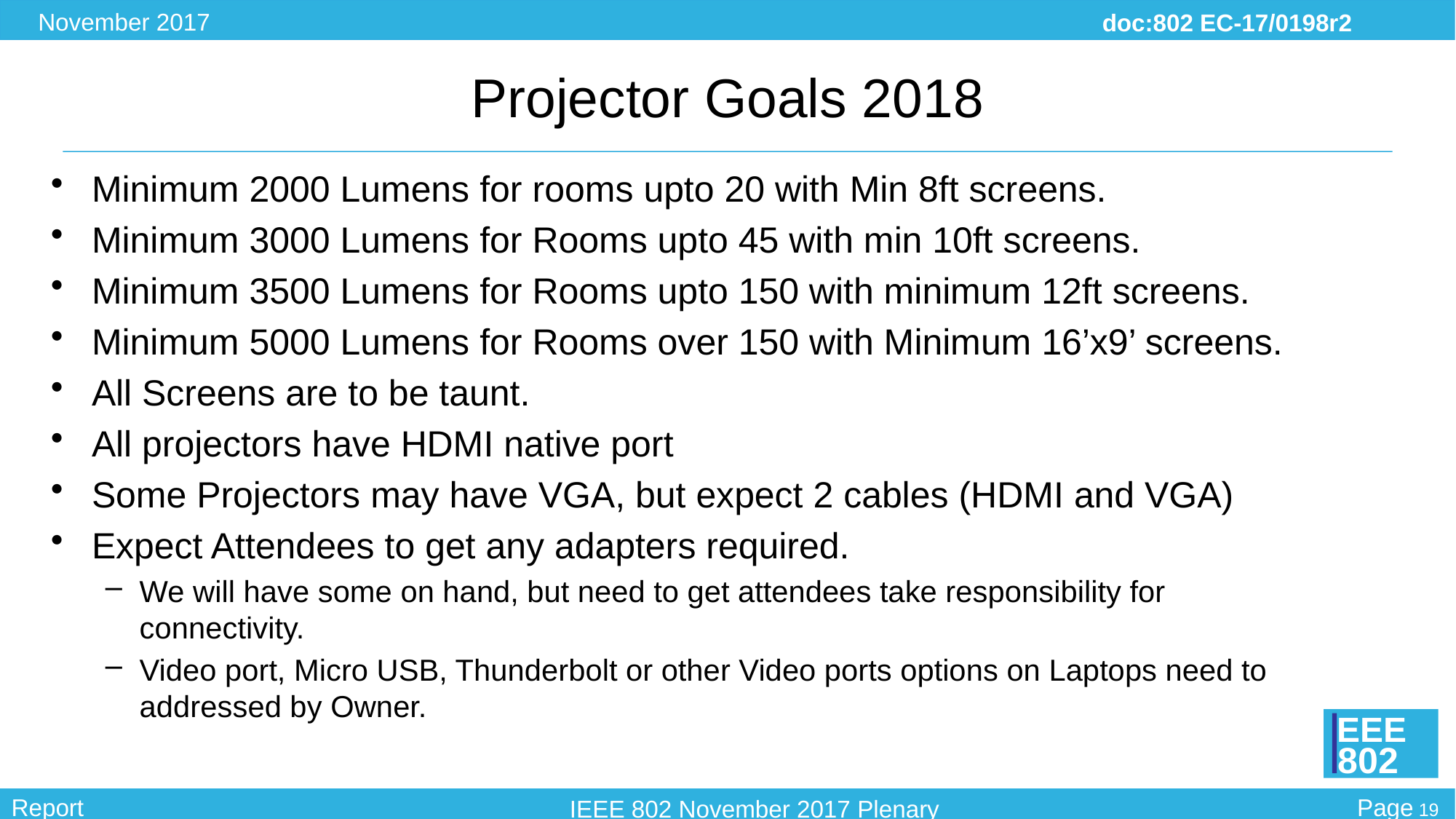

# Projector Goals 2018
Minimum 2000 Lumens for rooms upto 20 with Min 8ft screens.
Minimum 3000 Lumens for Rooms upto 45 with min 10ft screens.
Minimum 3500 Lumens for Rooms upto 150 with minimum 12ft screens.
Minimum 5000 Lumens for Rooms over 150 with Minimum 16’x9’ screens.
All Screens are to be taunt.
All projectors have HDMI native port
Some Projectors may have VGA, but expect 2 cables (HDMI and VGA)
Expect Attendees to get any adapters required.
We will have some on hand, but need to get attendees take responsibility for connectivity.
Video port, Micro USB, Thunderbolt or other Video ports options on Laptops need to addressed by Owner.